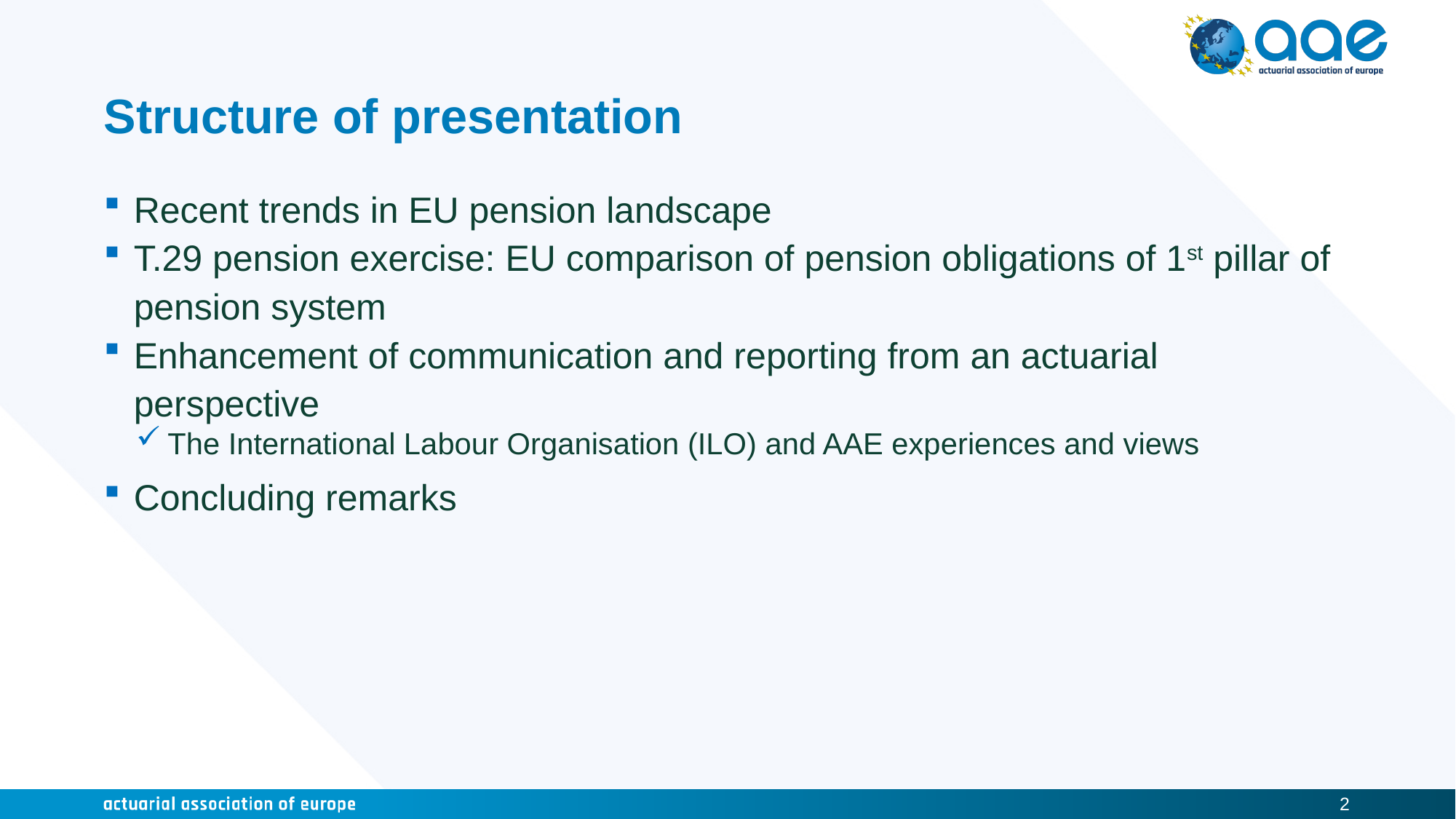

# Structure of presentation
Recent trends in EU pension landscape
T.29 pension exercise: EU comparison of pension obligations of 1st pillar of pension system
Enhancement of communication and reporting from an actuarial perspective
The International Labour Organisation (ILO) and AAE experiences and views
Concluding remarks

2